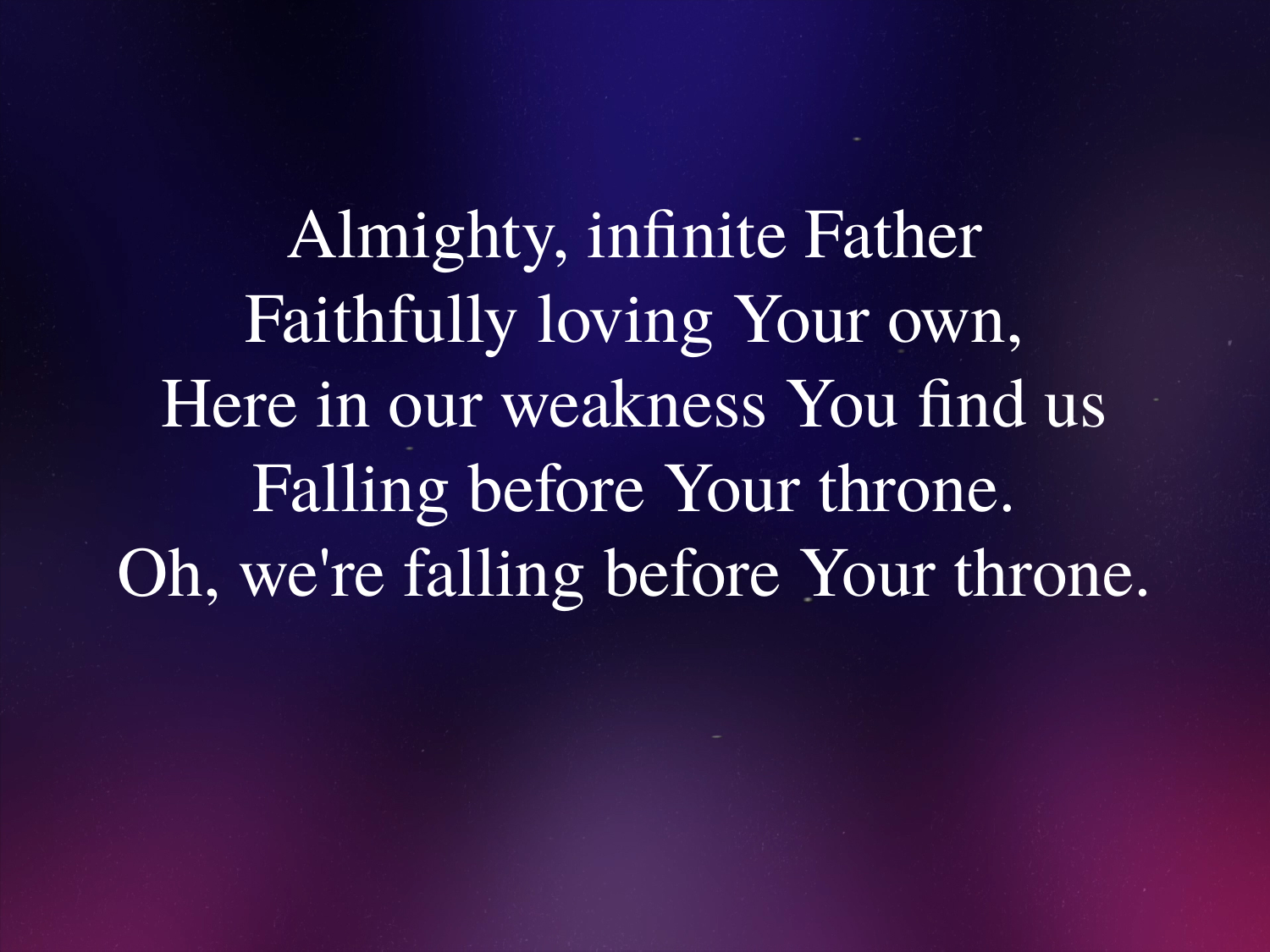

# Almighty, infinite Father Faithfully loving Your own, Here in our weakness You find us Falling before Your throne. Oh, we're falling before Your throne.